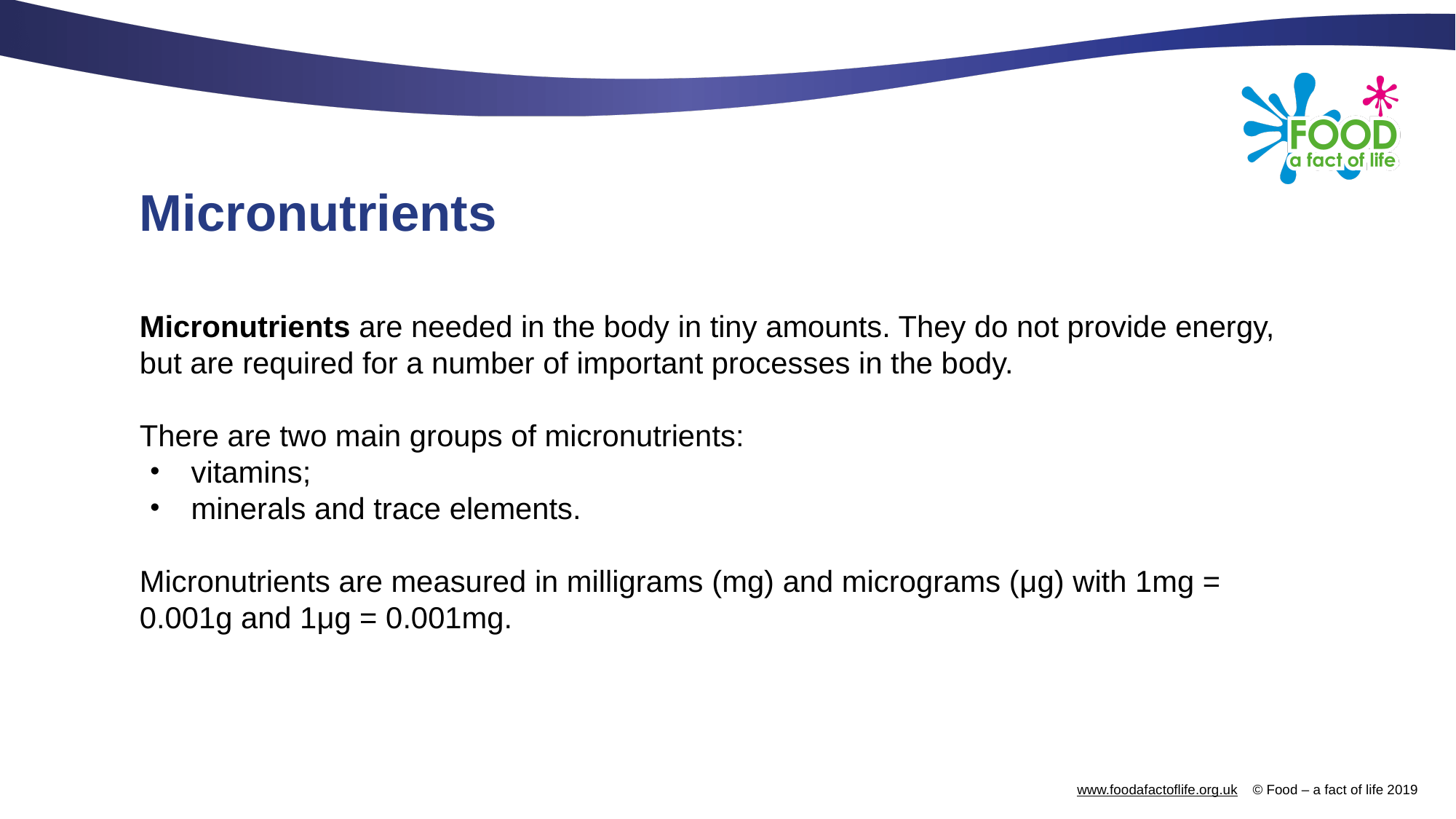

# Micronutrients
Micronutrients are needed in the body in tiny amounts. They do not provide energy, but are required for a number of important processes in the body.

There are two main groups of micronutrients:
vitamins;
minerals and trace elements.

Micronutrients are measured in milligrams (mg) and micrograms (μg) with 1mg = 0.001g and 1μg = 0.001mg.